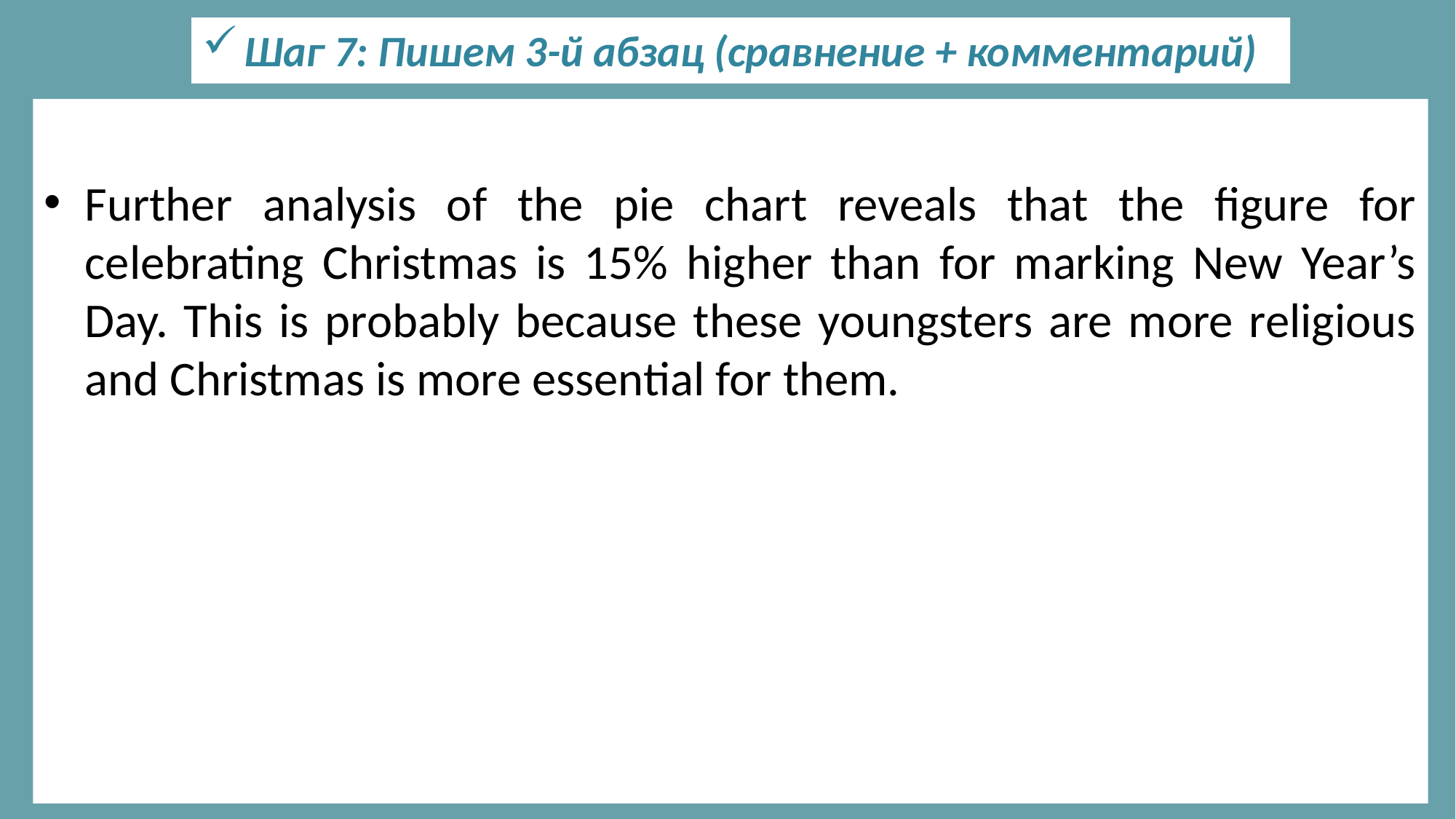

Шаг 7: Пишем 3-й абзац (сравнение + комментарий)

Further analysis of the pie chart reveals that the figure for celebrating Christmas is 15% higher than for marking New Year’s Day. This is probably because these youngsters are more religious and Christmas is more essential for them.